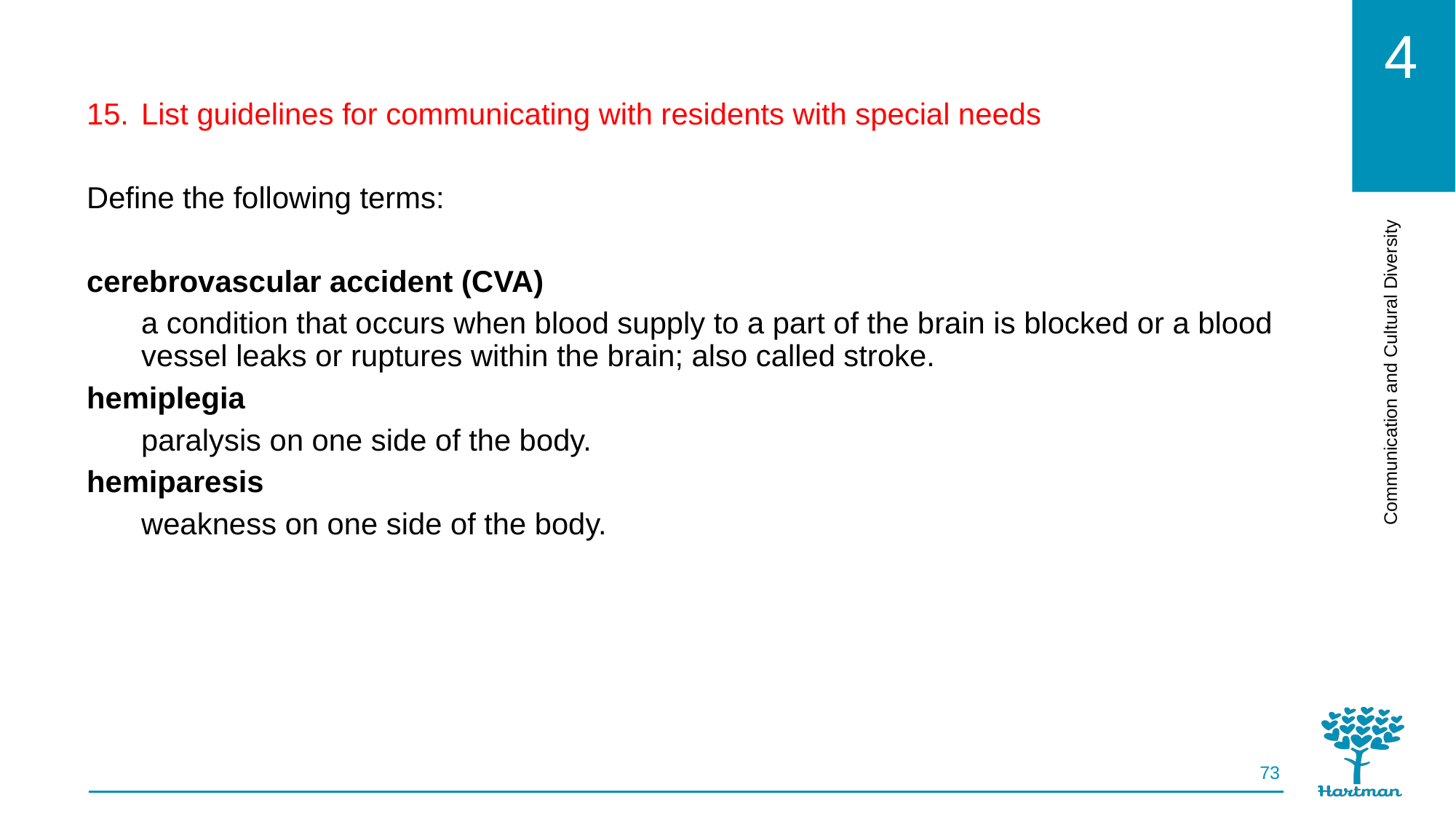

List guidelines for communicating with residents with special needs

Define the following terms:

cerebrovascular accident (CVA)
a condition that occurs when blood supply to a part of the brain is blocked or a blood vessel leaks or ruptures within the brain; also called stroke.
hemiplegia
paralysis on one side of the body.
hemiparesis
weakness on one side of the body.

73